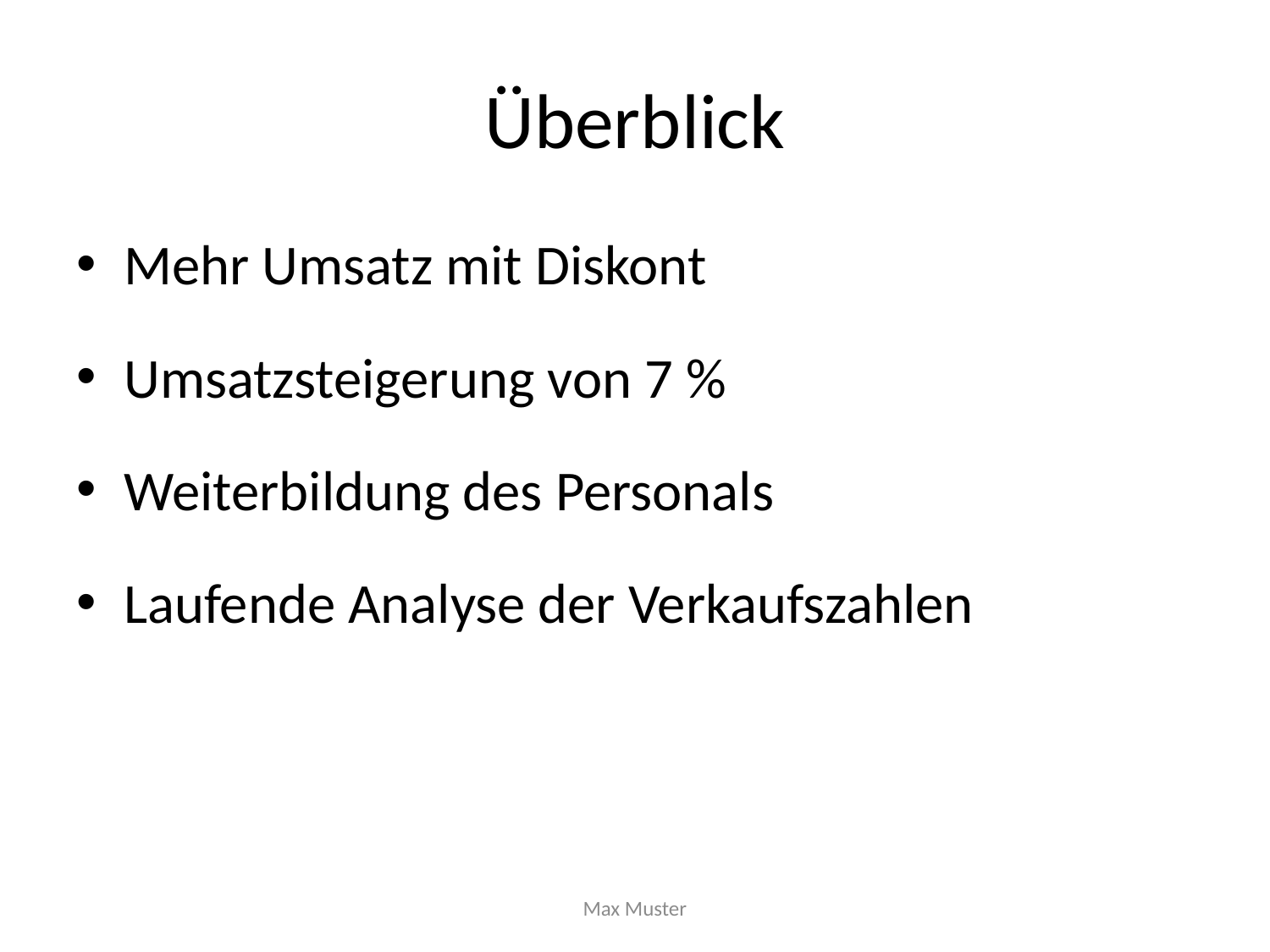

# Überblick
Mehr Umsatz mit Diskont
Umsatzsteigerung von 7 %
Weiterbildung des Personals
Laufende Analyse der Verkaufszahlen
Max Muster